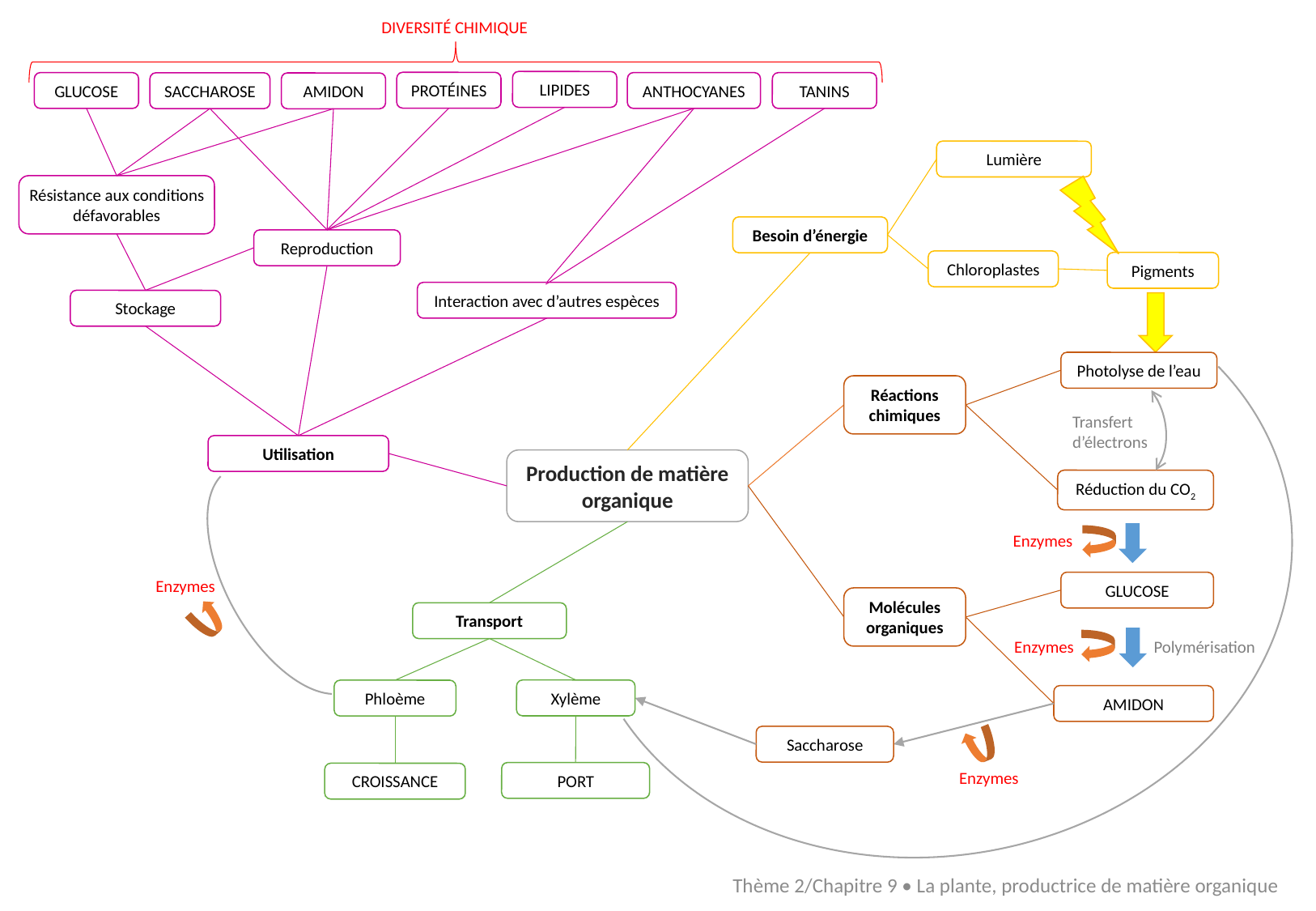

DIVERSITÉ CHIMIQUE
LIPIDES
PROTÉINES
GLUCOSE
ANTHOCYANES
TANINS
SACCHAROSE
AMIDON
Lumière
Résistance aux conditions défavorables

Besoin d’énergie
Reproduction
Chloroplastes
Pigments

Photolyse de l’eau
Xylème
Interaction avec d’autres espèces
Stockage

Réactions chimiques
Transfert d’électrons
Utilisation
Production de matière organique
Réduction du CO2

Enzymes

Enzymes
GLUCOSE
Molécules organiques
Transport

Enzymes

Polymérisation
Phloème
AMIDON
Saccharose

Enzymes
PORT
CROISSANCE
Thème 2/Chapitre 9 • La plante, productrice de matière organique